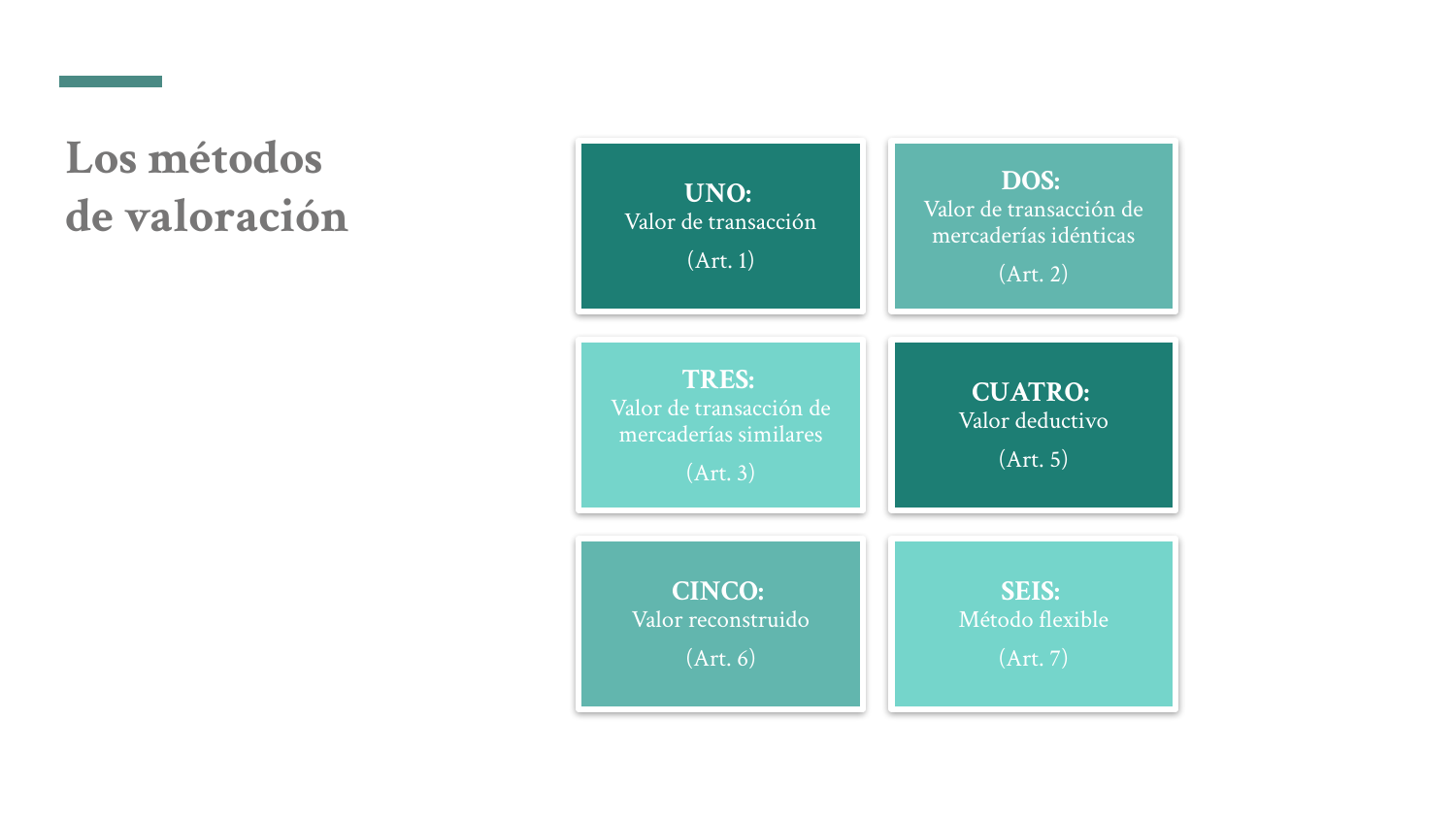

# Los métodos de valoración
UNO:
Valor de transacción
(Art. 1)
DOS:
Valor de transacción de mercaderías idénticas
(Art. 2)
TRES:
Valor de transacción de mercaderías similares
(Art. 3)
CUATRO:
Valor deductivo
(Art. 5)
CINCO:
Valor reconstruido
(Art. 6)
SEIS:
Método flexible
(Art. 7)